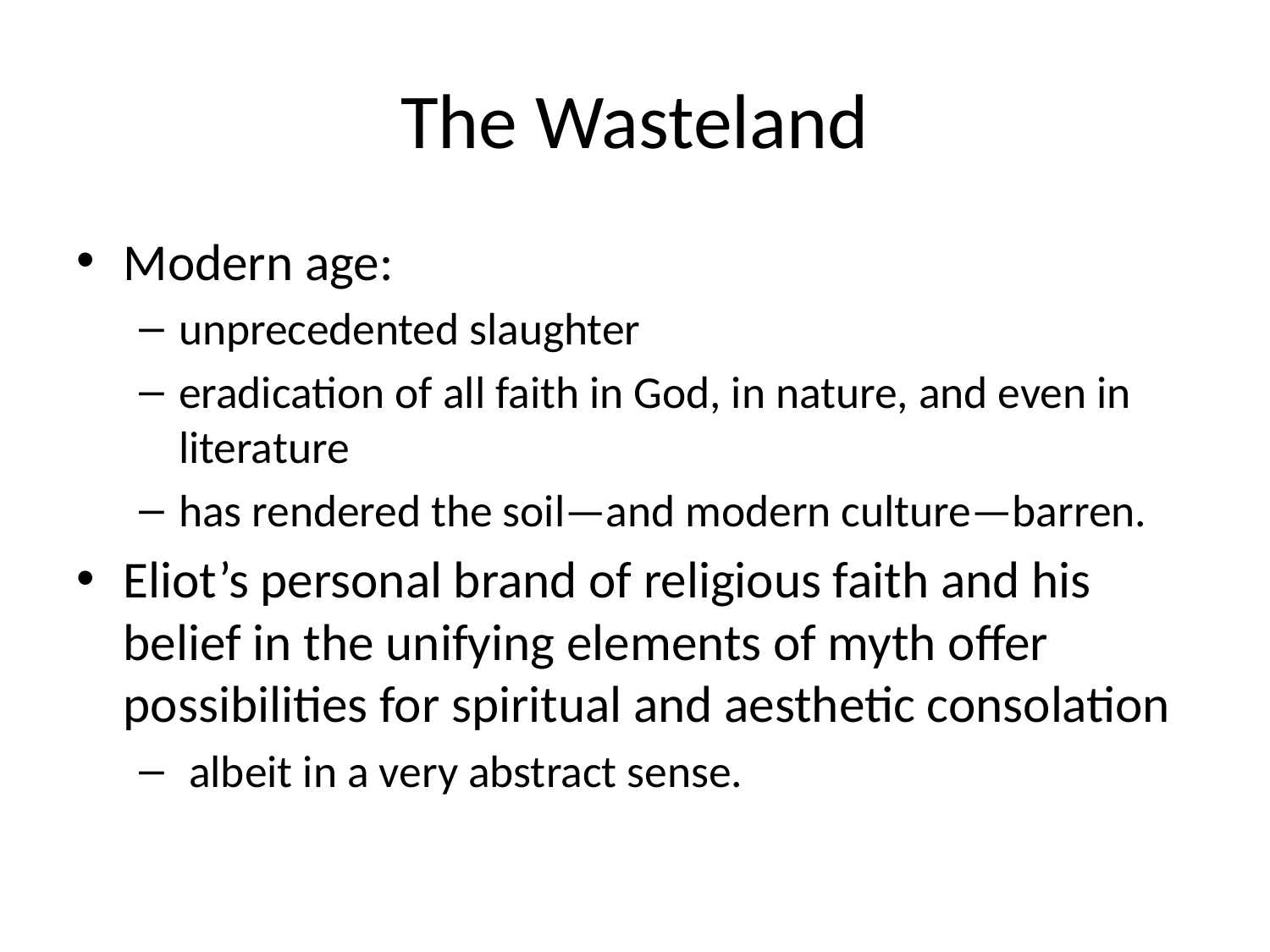

# The Wasteland
Modern age:
unprecedented slaughter
eradication of all faith in God, in nature, and even in literature
has rendered the soil—and modern culture—barren.
Eliot’s personal brand of religious faith and his belief in the unifying elements of myth offer possibilities for spiritual and aesthetic consolation
 albeit in a very abstract sense.